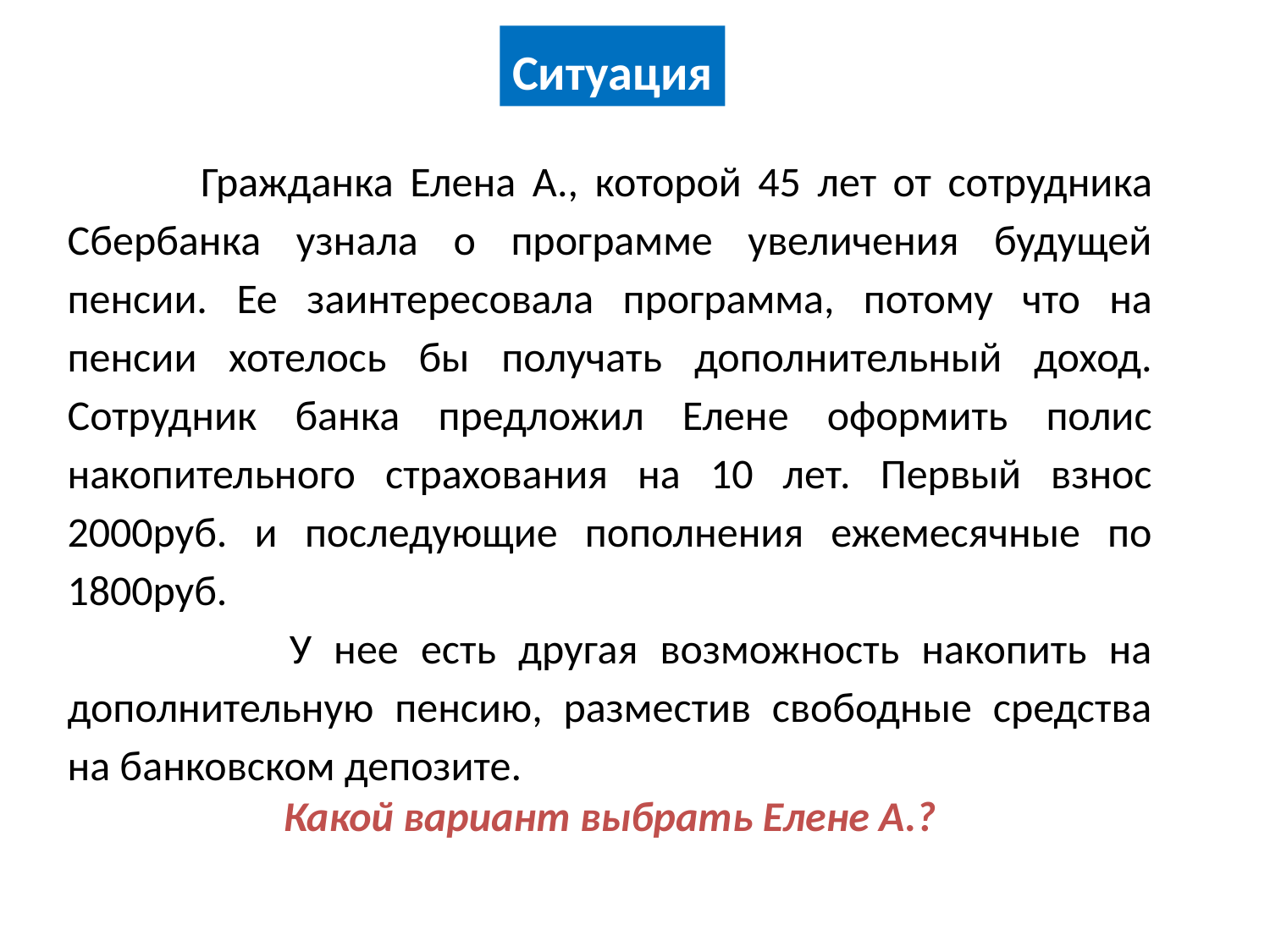

Ситуация
        Гражданка Елена А., которой 45 лет от сотрудника Сбербанка узнала о программе увеличения будущей пенсии. Ее заинтересовала программа, потому что на пенсии хотелось бы получать дополнительный доход. Сотрудник банка предложил Елене оформить полис накопительного страхования на 10 лет. Первый взнос 2000руб. и последующие пополнения ежемесячные по 1800руб.
          У нее есть другая возможность накопить на дополнительную пенсию, разместив свободные средства на банковском депозите.
Какой вариант выбрать Елене А.?